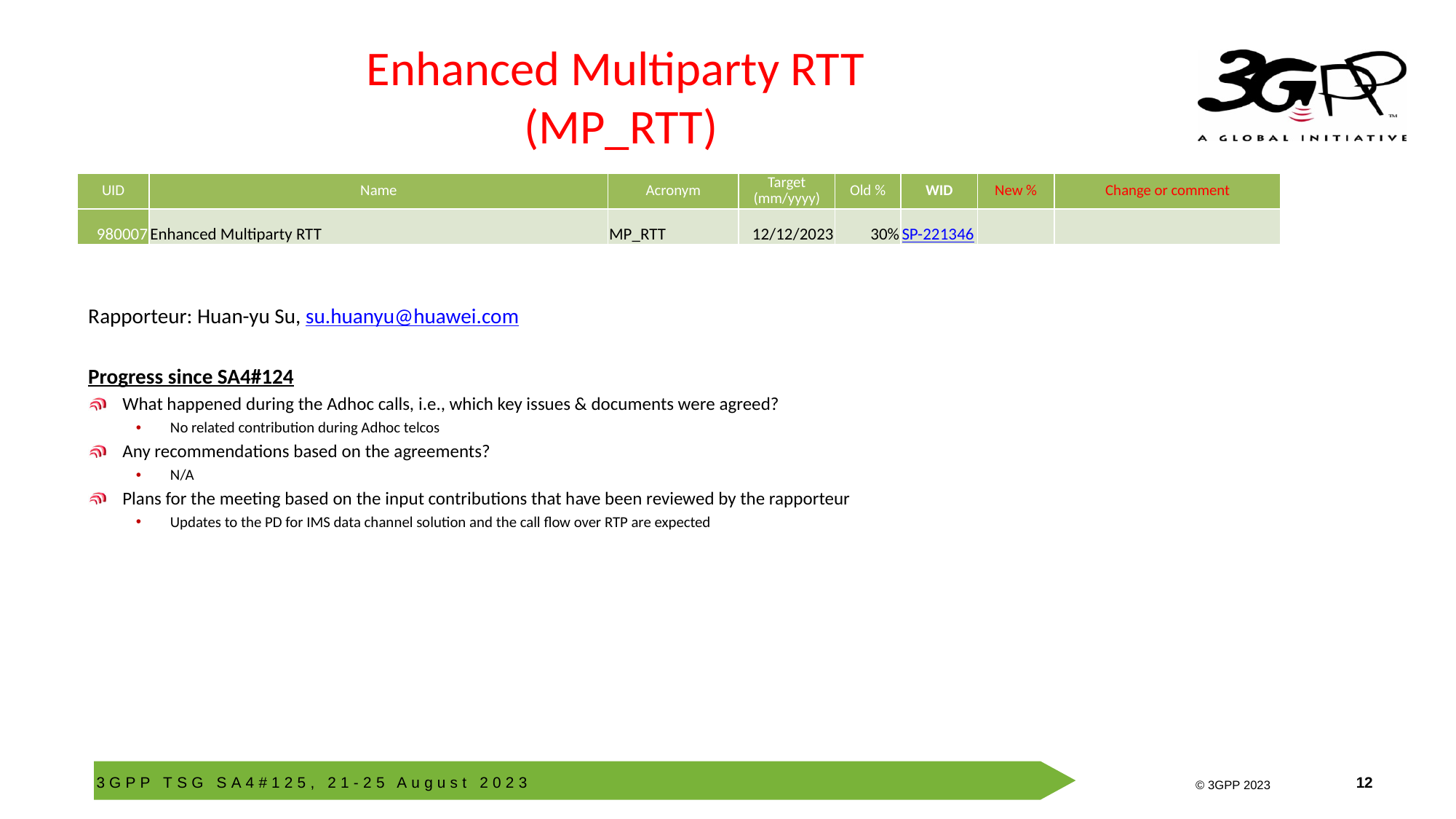

# Enhanced Multiparty RTT (MP_RTT)
| UID | Name | Acronym | Target (mm/yyyy) | Old % | WID | New % | Change or comment |
| --- | --- | --- | --- | --- | --- | --- | --- |
| 980007 | Enhanced Multiparty RTT | MP\_RTT | 12/12/2023 | 30% | SP-221346 |  |  |
Rapporteur: Huan-yu Su, su.huanyu@huawei.com

Progress since SA4#124
What happened during the Adhoc calls, i.e., which key issues & documents were agreed?
No related contribution during Adhoc telcos
Any recommendations based on the agreements?
N/A
Plans for the meeting based on the input contributions that have been reviewed by the rapporteur
Updates to the PD for IMS data channel solution and the call flow over RTP are expected